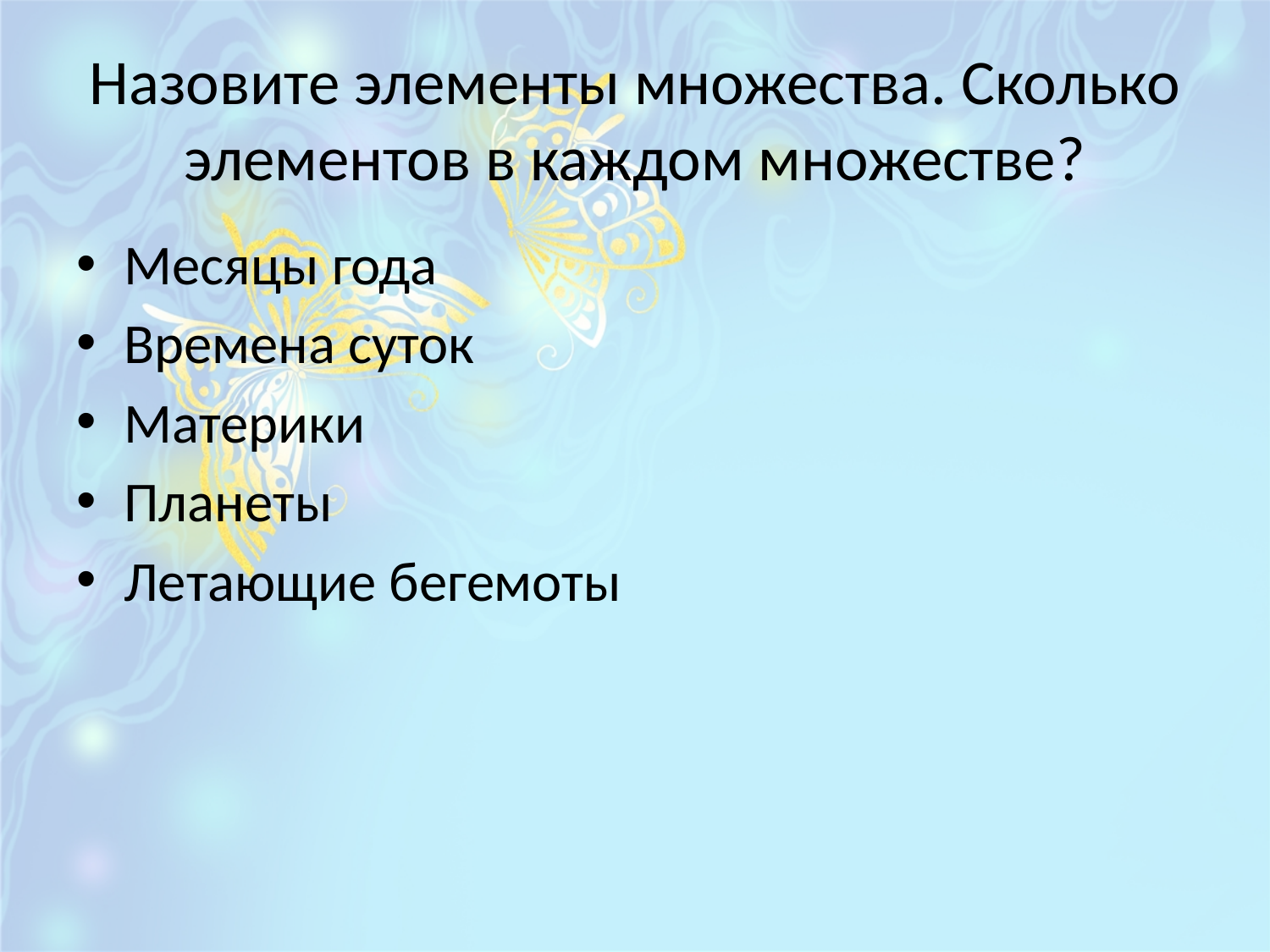

# Назовите элементы множества. Сколько элементов в каждом множестве?
Месяцы года
Времена суток
Материки
Планеты
Летающие бегемоты